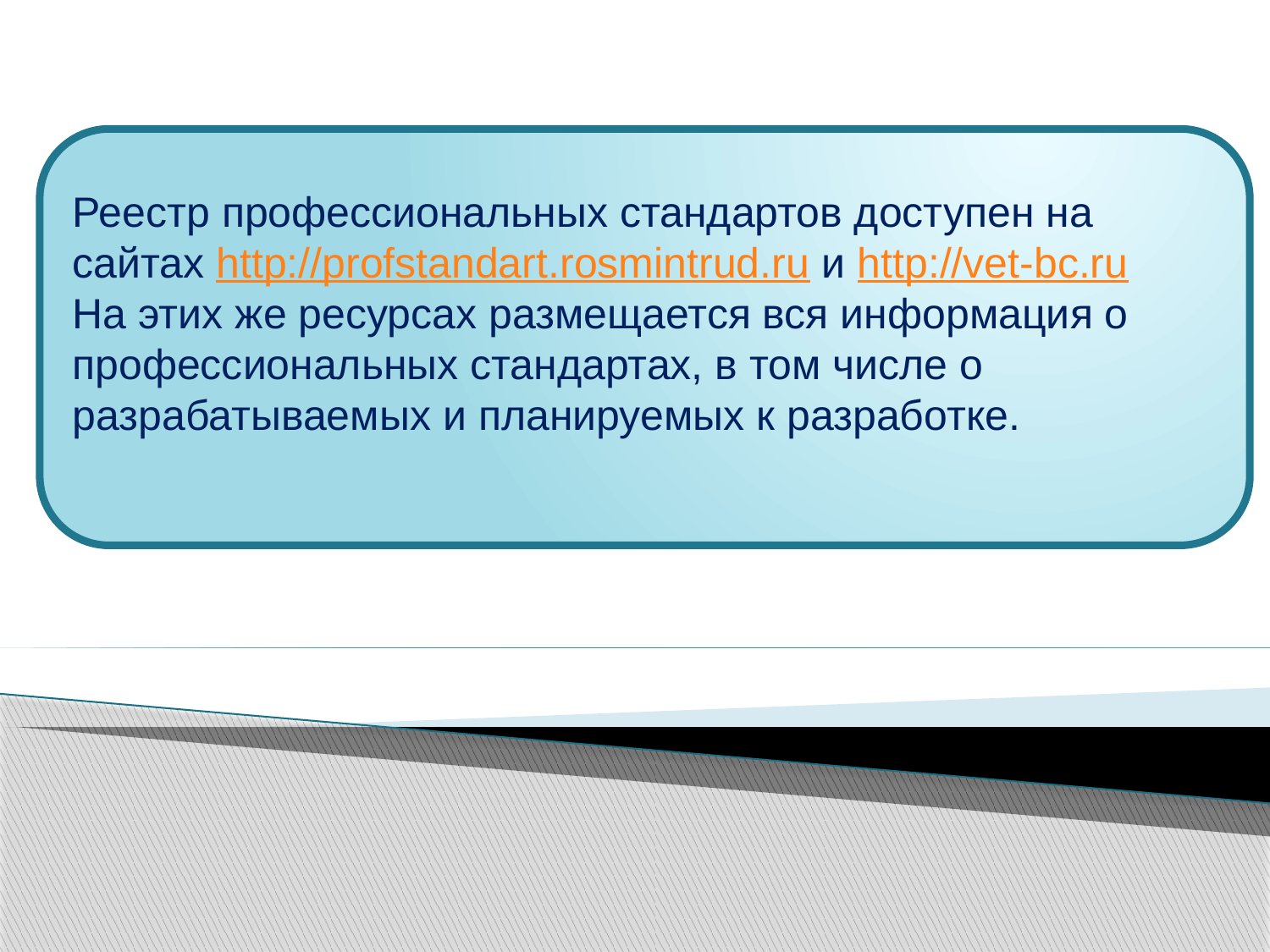

Реестр профессиональных стандартов доступен на сайтах http://profstandart.rosmintrud.ru и http://vet-bc.ru
На этих же ресурсах размещается вся информация о профессиональных стандартах, в том числе о разрабатываемых и планируемых к разработке.